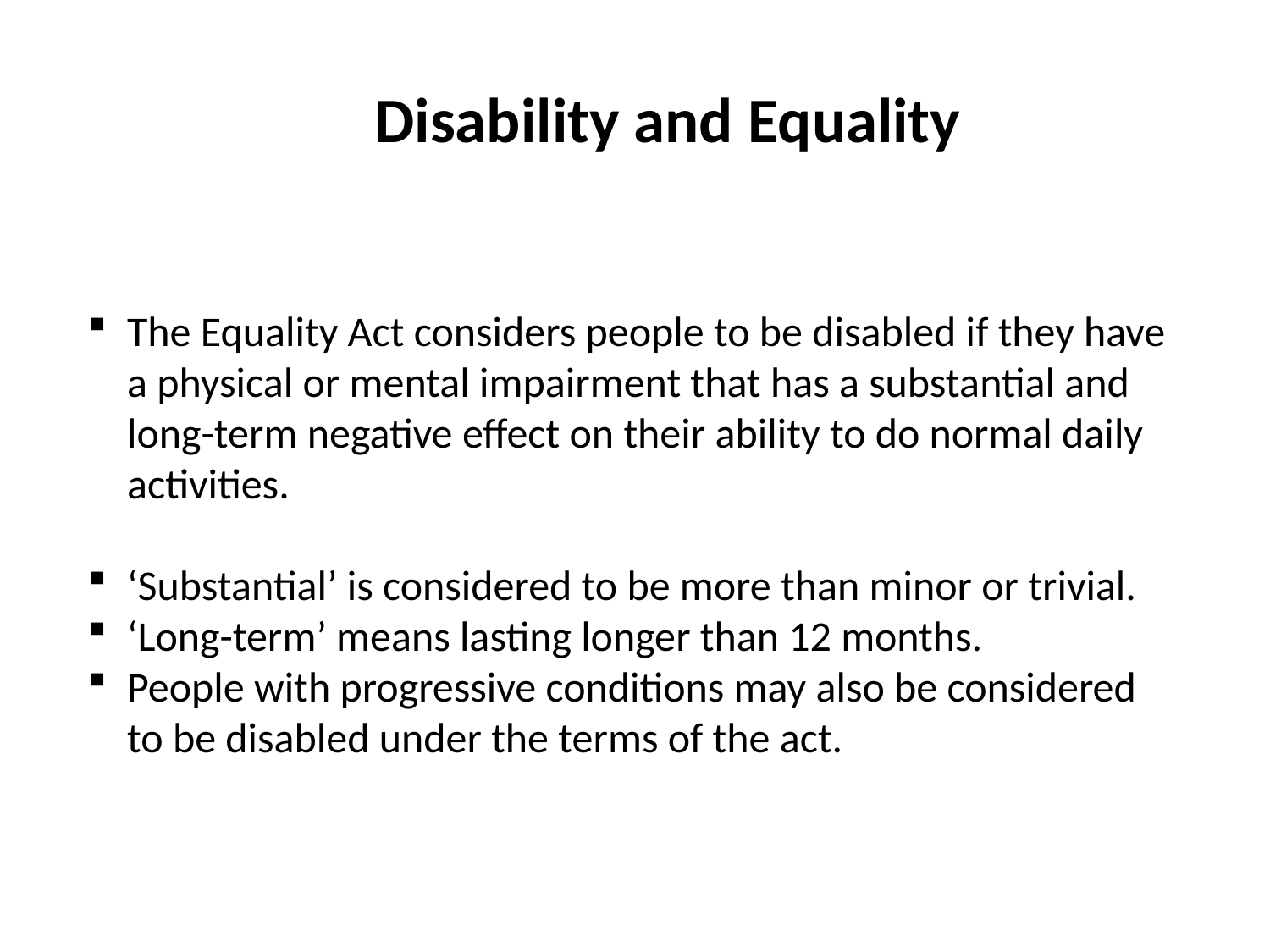

Disability and Equality

The Equality Act considers people to be disabled if they have a physical or mental impairment that has a substantial and long-term negative effect on their ability to do normal daily activities.

‘Substantial’ is considered to be more than minor or trivial.
‘Long-term’ means lasting longer than 12 months.
People with progressive conditions may also be considered to be disabled under the terms of the act.